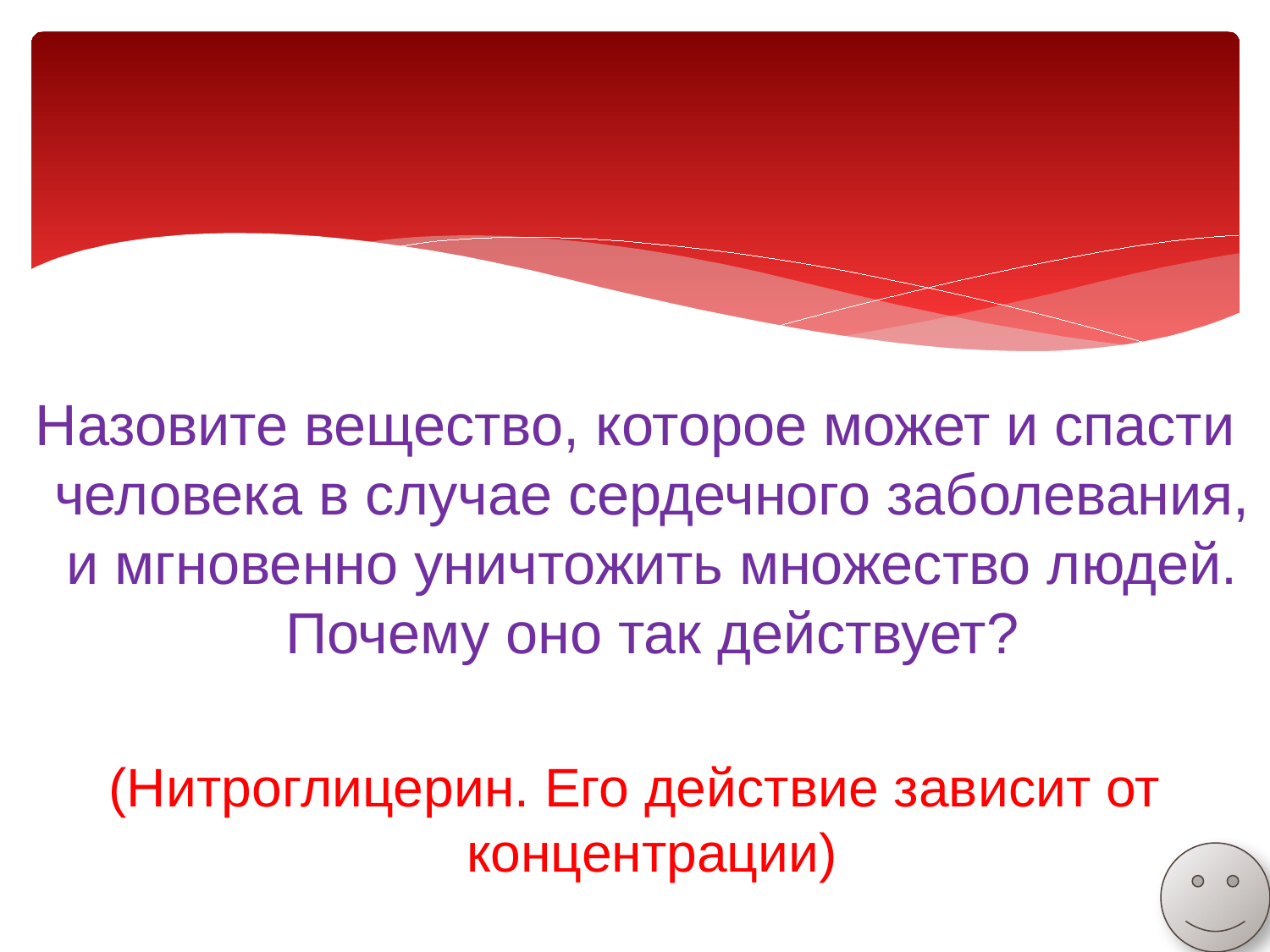

Назовите вещество, которое может и спасти человека в случае сердечного заболевания, и мгновенно уничтожить множество людей. Почему оно так действует?

(Нитроглицерин. Его действие зависит от концентрации)
#